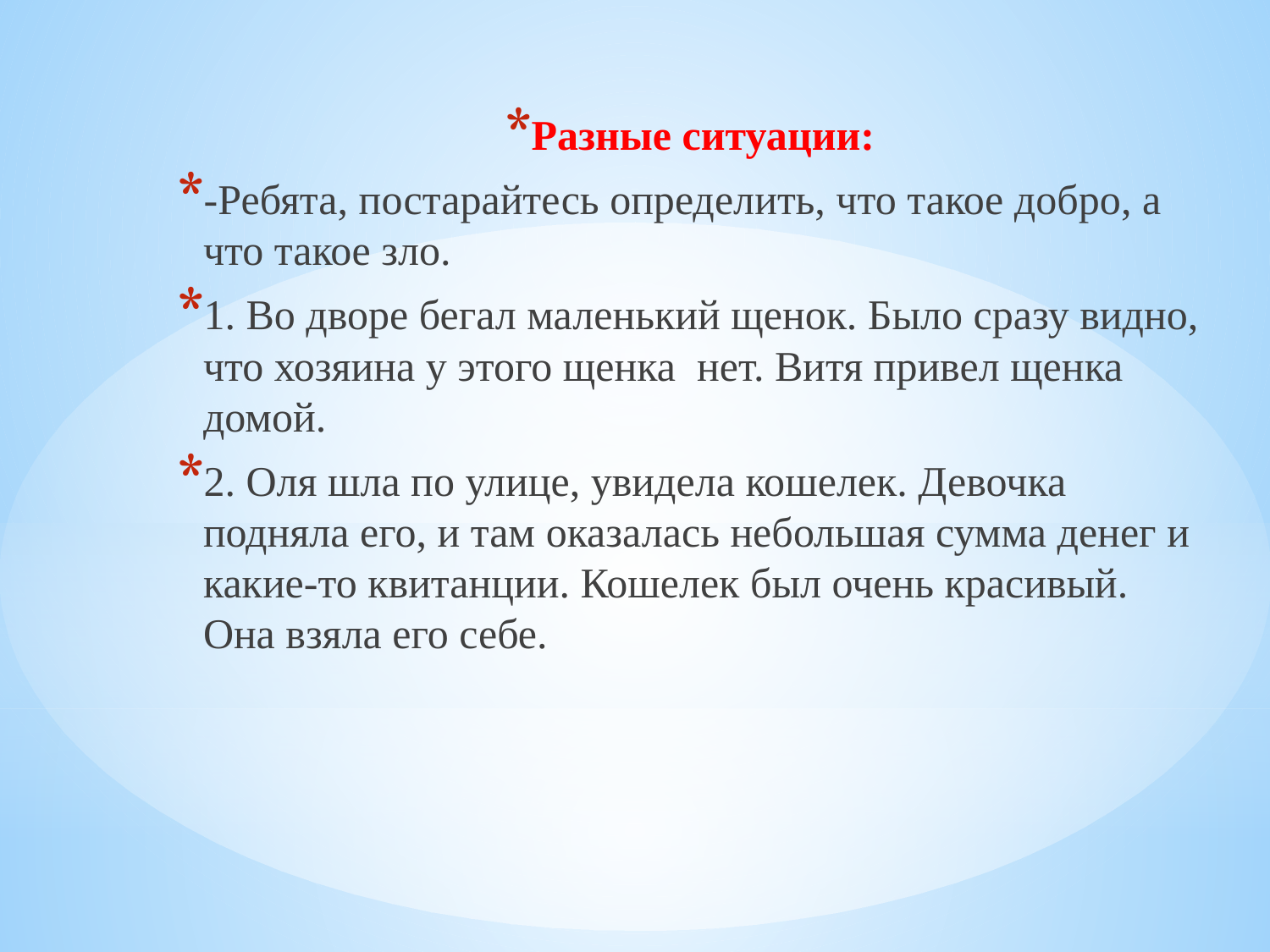

Разные ситуации:
-Ребята, постарайтесь определить, что такое добро, а что такое зло.
1. Во дворе бегал маленький щенок. Было сразу видно, что хозяина у этого щенка  нет. Витя привел щенка домой.
2. Оля шла по улице, увидела кошелек. Девочка подняла его, и там оказалась небольшая сумма денег и какие-то квитанции. Кошелек был очень красивый. Она взяла его себе.